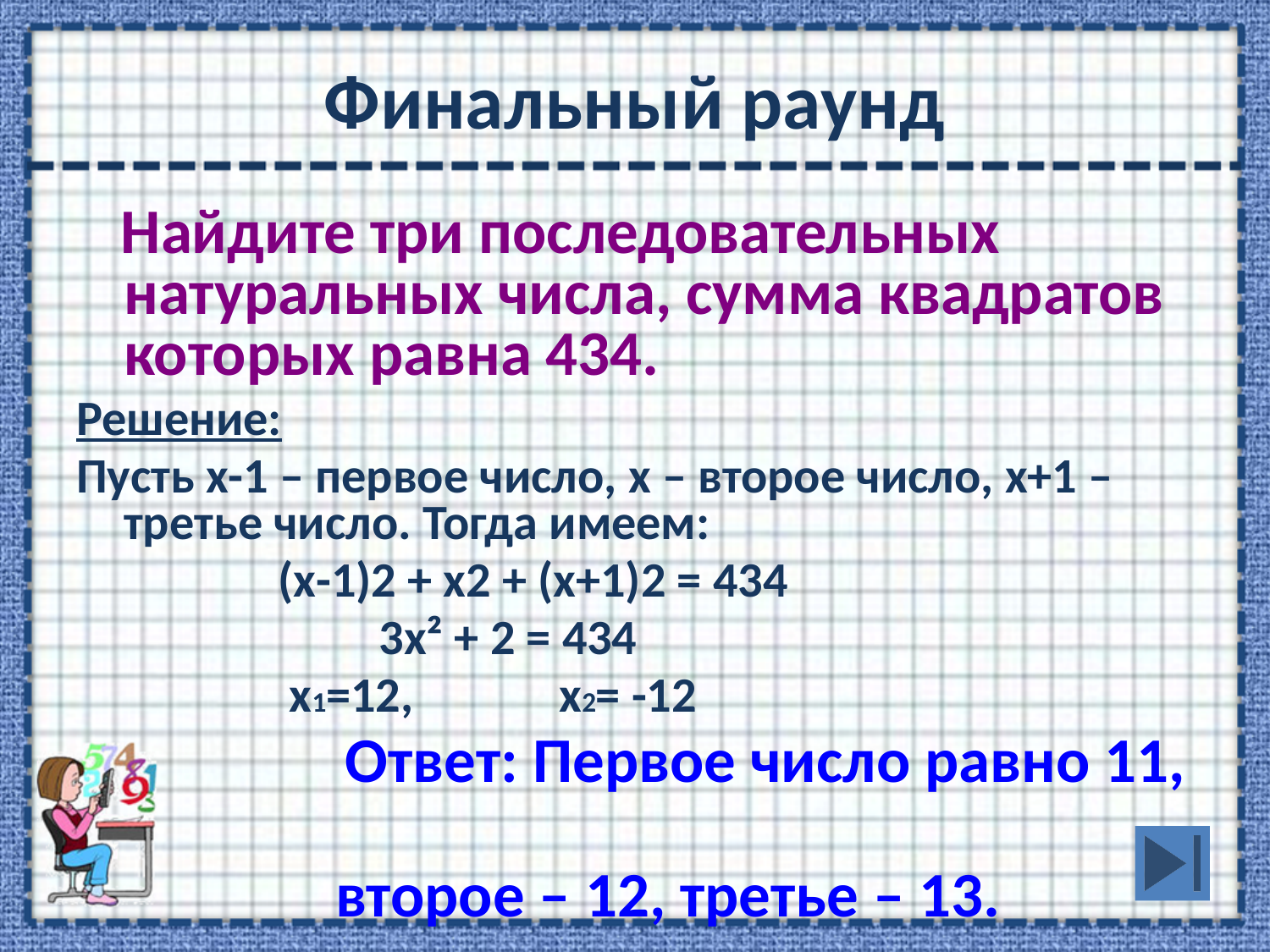

# Финальный раунд
    Найдите три последовательных натуральных числа, сумма квадратов которых равна 434.
Решение:
Пусть х-1 – первое число, х – второе число, х+1 – третье число. Тогда имеем:
                  (х-1)2 + х2 + (х+1)2 = 434
                           3х² + 2 = 434
                   х1=12,             х2= -12
                        Ответ: Первое число равно 11,
                  второе – 12, третье – 13.